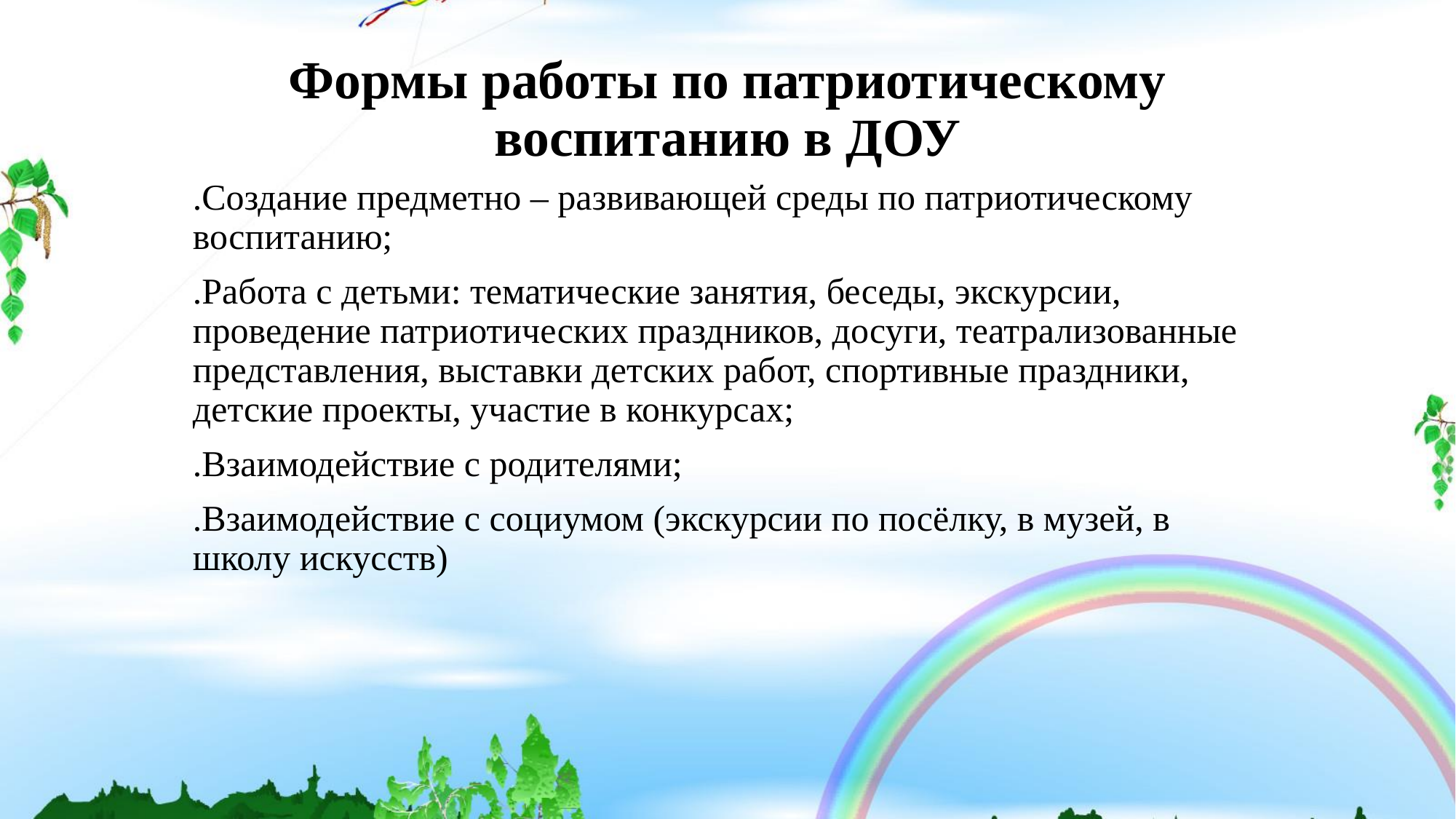

# Формы работы по патриотическому воспитанию в ДОУ
.Создание предметно – развивающей среды по патриотическому воспитанию;
.Работа с детьми: тематические занятия, беседы, экскурсии, проведение патриотических праздников, досуги, театрализованные представления, выставки детских работ, спортивные праздники, детские проекты, участие в конкурсах;
.Взаимодействие с родителями;
.Взаимодействие с социумом (экскурсии по посёлку, в музей, в школу искусств)